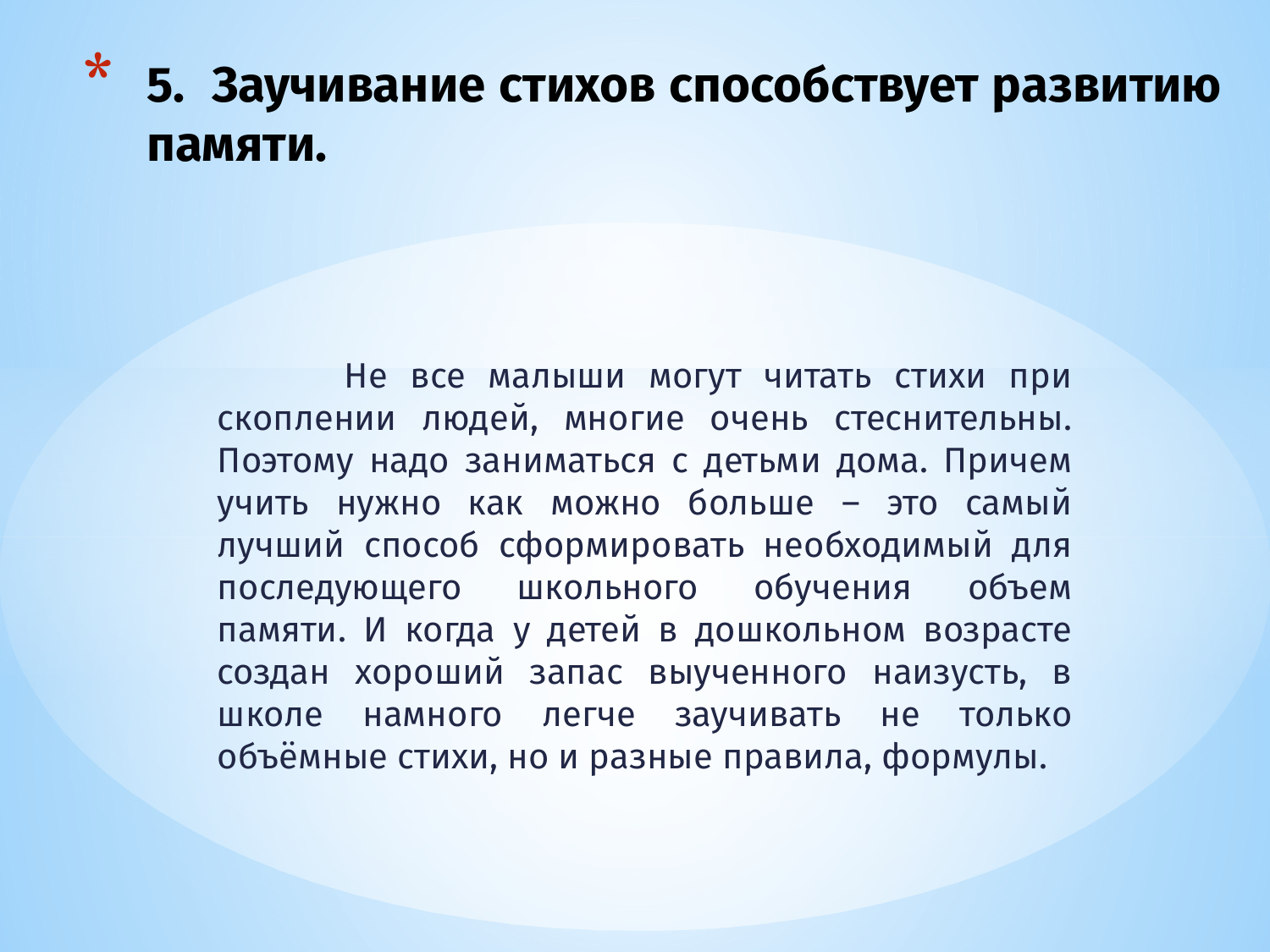

# 5.  Заучивание стихов способствует развитию памяти.
	Не все малыши могут читать стихи при скоплении людей, многие очень стеснительны. Поэтому надо заниматься с детьми дома. Причем учить нужно как можно больше – это самый лучший способ сформировать необходимый для последующего школьного обучения объем памяти. И когда у детей в дошкольном возрасте создан хороший запас выученного наизусть, в школе намного легче заучивать не только объёмные стихи, но и разные правила, формулы.